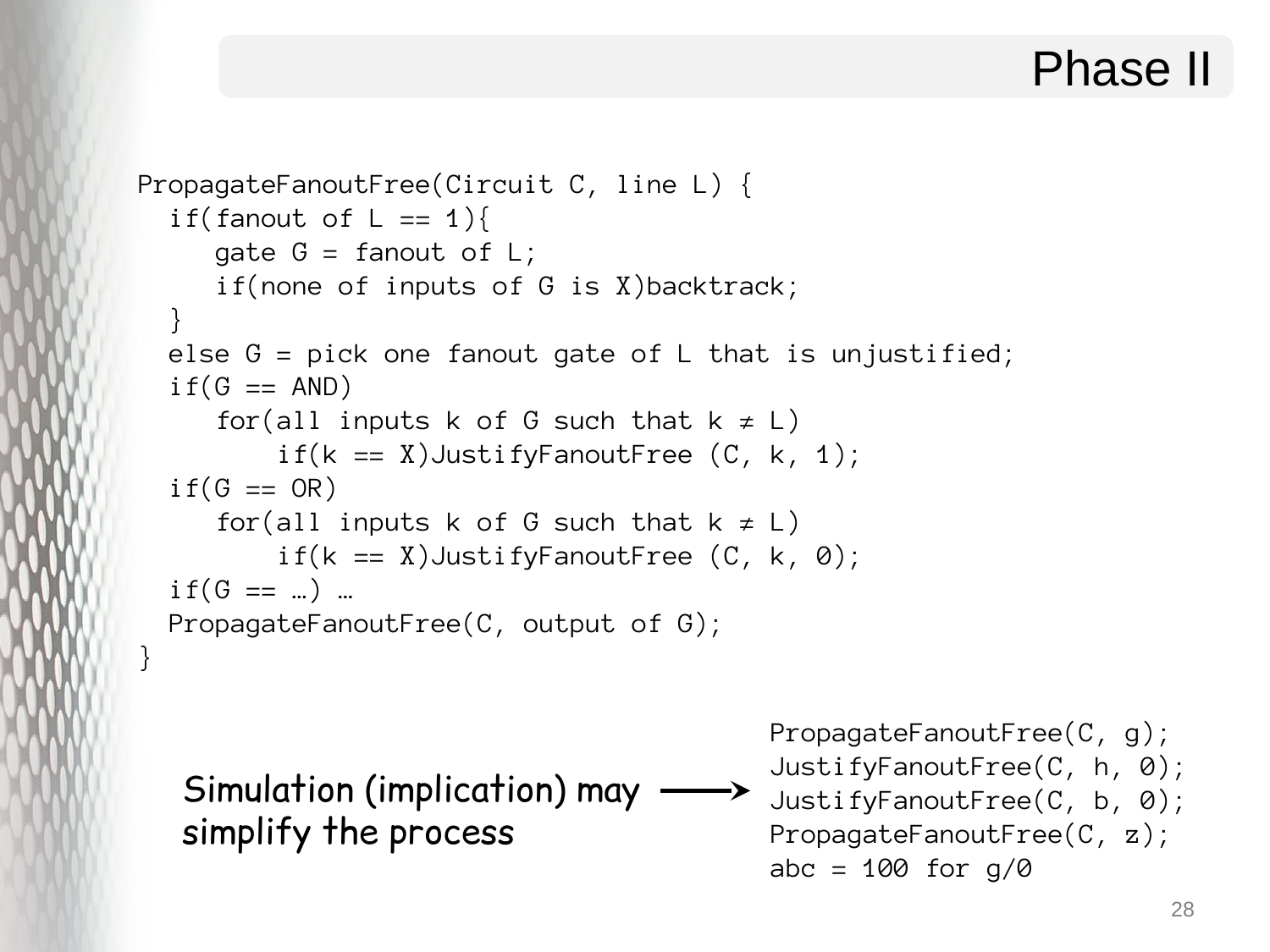

# Phase II
PropagateFanoutFree(Circuit C, line L) {
  if(fanout of L == 1){
     gate G = fanout of L;
     if(none of inputs of G is X)backtrack;
  }
  else G = pick one fanout gate of L that is unjustified;
  if(G == AND)
     for(all inputs k of G such that k ≠ L)
         if(k == X)JustifyFanoutFree (C, k, 1);
  if(G == OR)
     for(all inputs k of G such that k ≠ L)
         if(k == X)JustifyFanoutFree (C, k, 0);
  if(G == …) …
  PropagateFanoutFree(C, output of G);
}
PropagateFanoutFree(C, g);
JustifyFanoutFree(C, h, 0);
JustifyFanoutFree(C, b, 0);
PropagateFanoutFree(C, z);
abc = 100 for g/0
Simulation (implication) may simplify the process